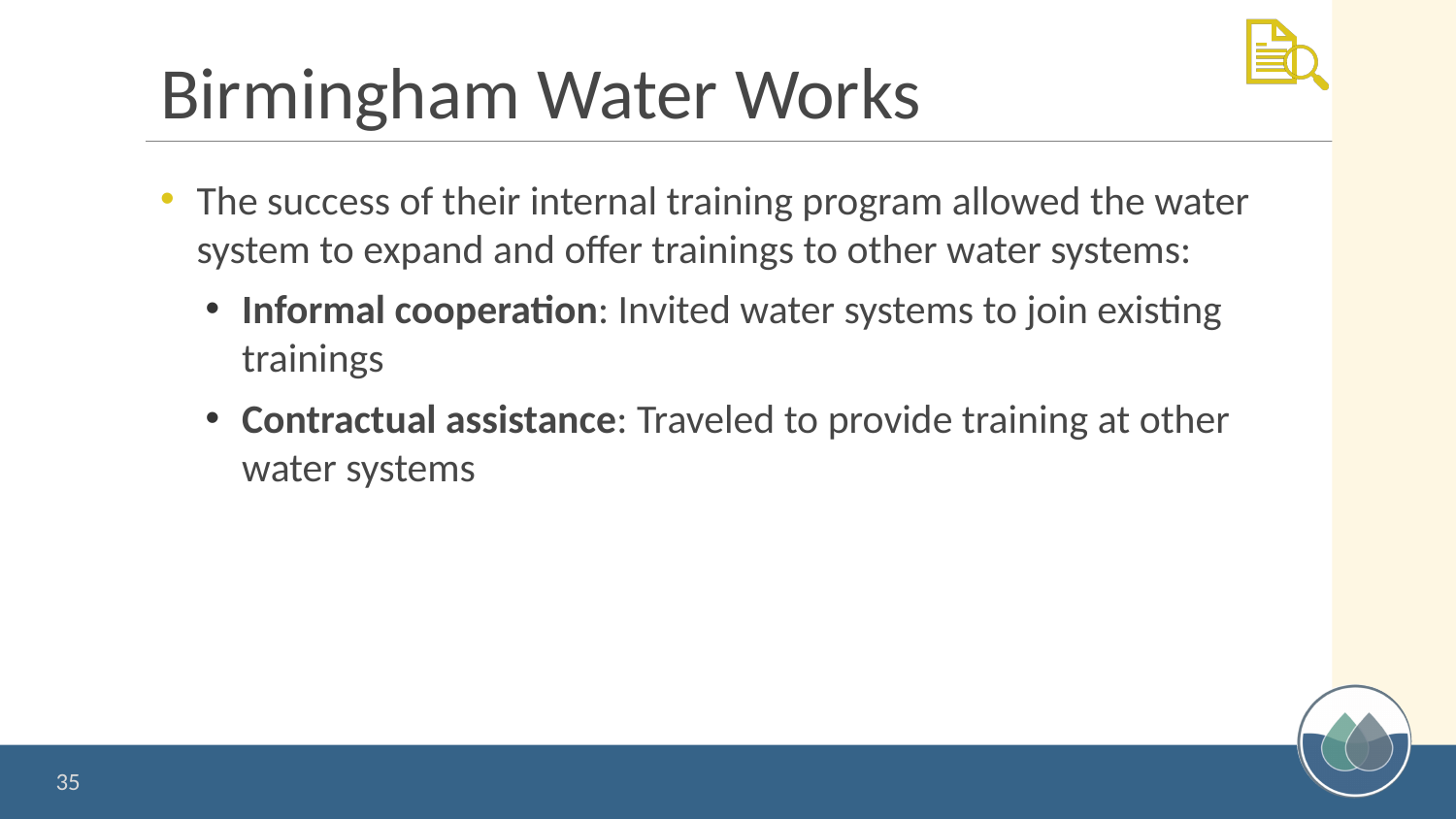

# Birmingham Water Works
The success of their internal training program allowed the water system to expand and offer trainings to other water systems:
Informal cooperation: Invited water systems to join existing trainings
Contractual assistance: Traveled to provide training at other water systems
35